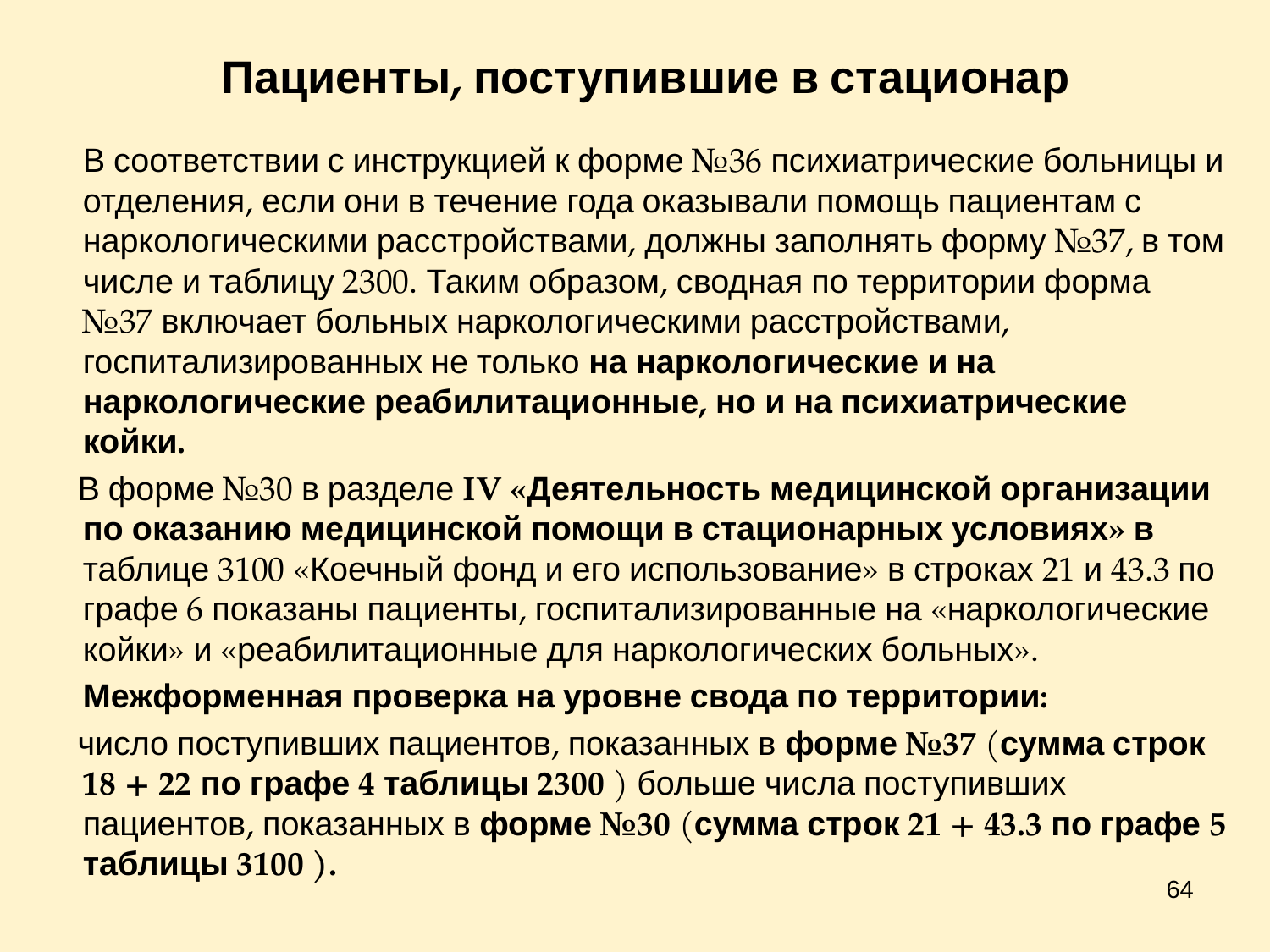

Пациенты, поступившие в стационар
	В соответствии с инструкцией к форме №36 психиатрические больницы и отделения, если они в течение года оказывали помощь пациентам с наркологическими расстройствами, должны заполнять форму №37, в том числе и таблицу 2300. Таким образом, сводная по территории форма №37 включает больных наркологическими расстройствами, госпитализированных не только на наркологические и на наркологические реабилитационные, но и на психиатрические койки.
     В форме №30 в разделе IV «Деятельность медицинской организации по оказанию медицинской помощи в стационарных условиях» в таблице 3100 «Коечный фонд и его использование» в строках 21 и 43.3 по графе 6 показаны пациенты, госпитализированные на «наркологические койки» и «реабилитационные для наркологических больных».
	Межформенная проверка на уровне свода по территории:
     число поступивших пациентов, показанных в форме №37 (сумма строк  18 + 22 по графе 4 таблицы 2300 ) больше числа поступивших пациентов, показанных в форме №30 (сумма строк 21 + 43.3 по графе 5 таблицы 3100 ).

64